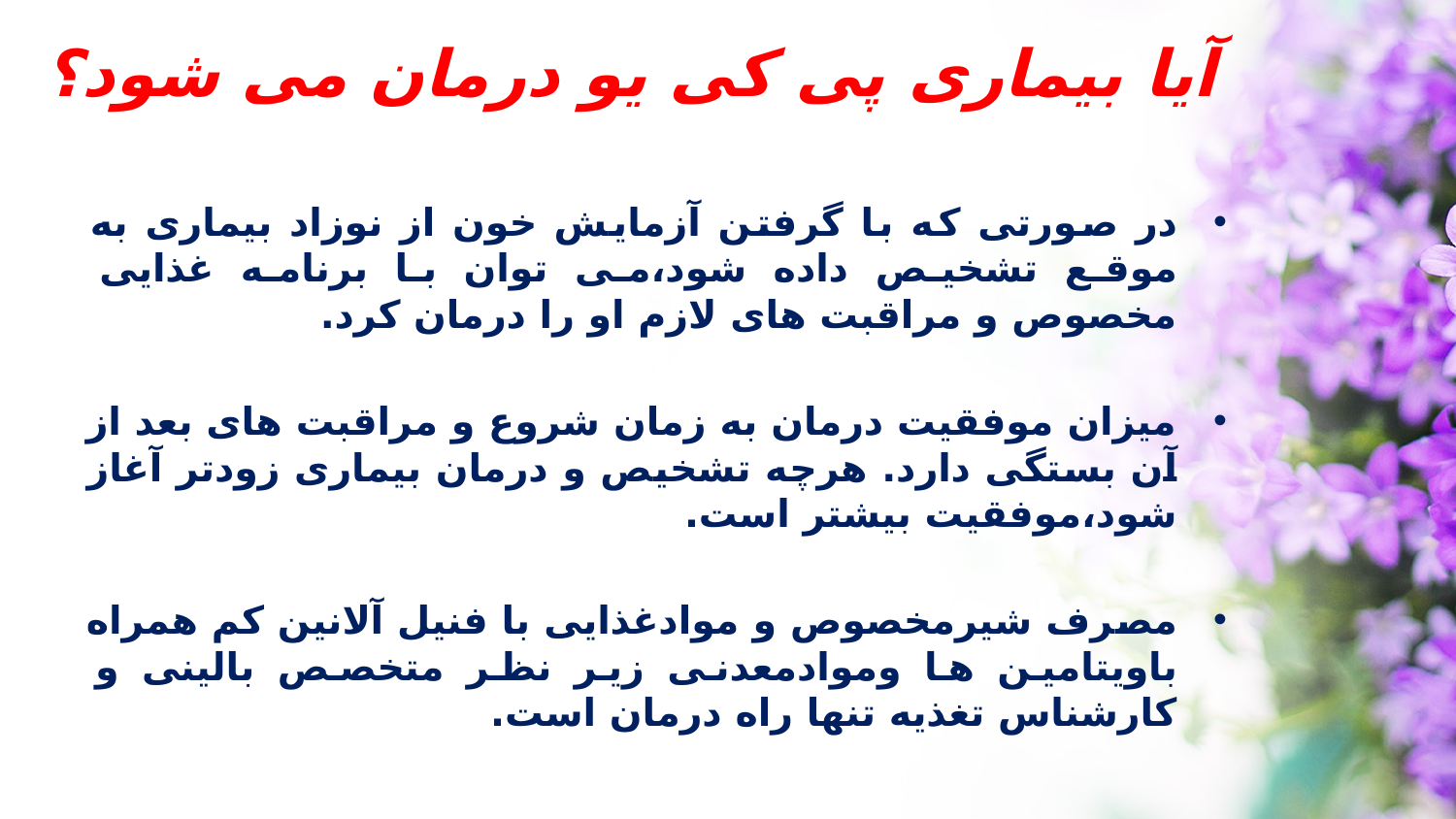

آیا بیماری پی کی یو درمان می شود؟
در صورتی که با گرفتن آزمایش خون از نوزاد بیماری به موقع تشخیص داده شود،می توان با برنامه غذایی مخصوص و مراقبت های لازم او را درمان کرد.

میزان موفقیت درمان به زمان شروع و مراقبت های بعد از آن بستگی دارد. هرچه تشخیص و درمان بیماری زودتر آغاز شود،موفقیت بیشتر است.

مصرف شیرمخصوص و موادغذایی با فنیل آلانین کم همراه باویتامین ها وموادمعدنی زیر نظر متخصص بالینی و کارشناس تغذیه تنها راه درمان است.